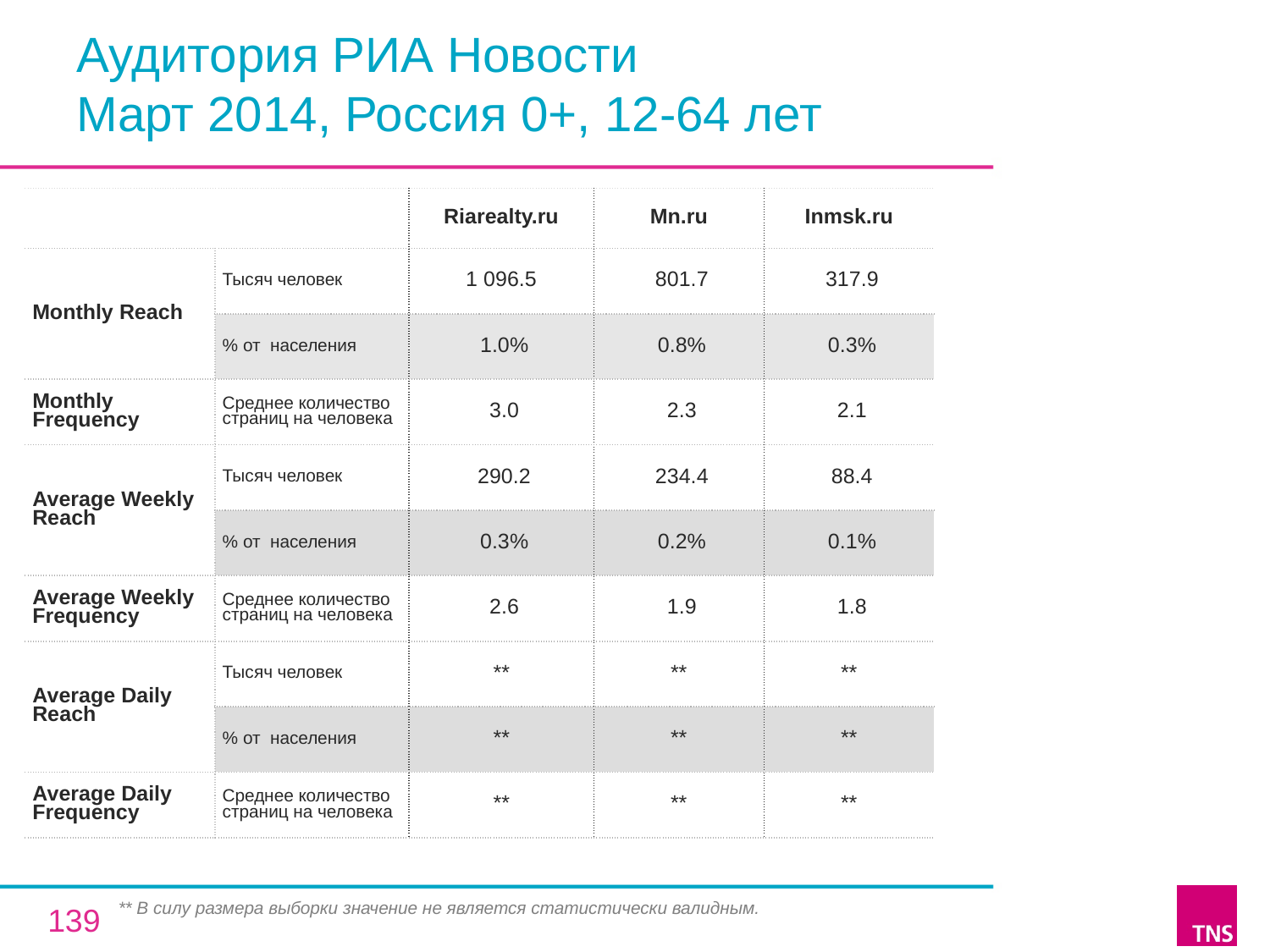

# Аудитория РИА Новости Март 2014, Россия 0+, 12-64 лет
|  |  | Riarealty.ru | Mn.ru | Inmsk.ru |
| --- | --- | --- | --- | --- |
| Monthly Reach | Тысяч человек | 1 096.5 | 801.7 | 317.9 |
|  | % от населения | 1.0% | 0.8% | 0.3% |
| Monthly Frequency | Среднее количество страниц на человека | 3.0 | 2.3 | 2.1 |
| Average Weekly Reach | Тысяч человек | 290.2 | 234.4 | 88.4 |
|  | % от населения | 0.3% | 0.2% | 0.1% |
| Average Weekly Frequency | Среднее количество страниц на человека | 2.6 | 1.9 | 1.8 |
| Average Daily Reach | Тысяч человек | \*\* | \*\* | \*\* |
|  | % от населения | \*\* | \*\* | \*\* |
| Average Daily Frequency | Среднее количество страниц на человека | \*\* | \*\* | \*\* |
** В силу размера выборки значение не является статистически валидным.
139